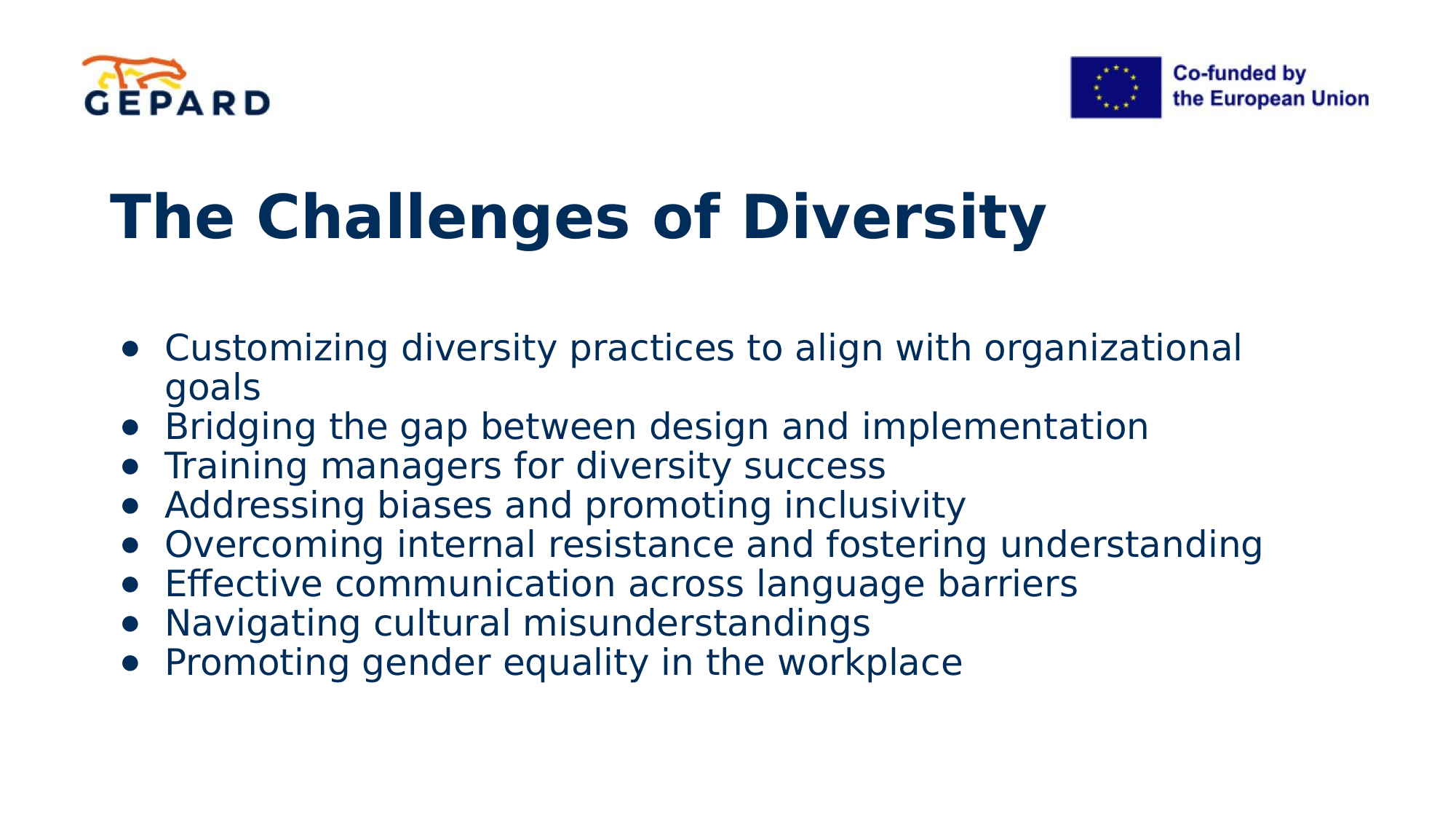

# The Challenges of Diversity
Customizing diversity practices to align with organizational goals
Bridging the gap between design and implementation
Training managers for diversity success
Addressing biases and promoting inclusivity
Overcoming internal resistance and fostering understanding
Effective communication across language barriers
Navigating cultural misunderstandings
Promoting gender equality in the workplace